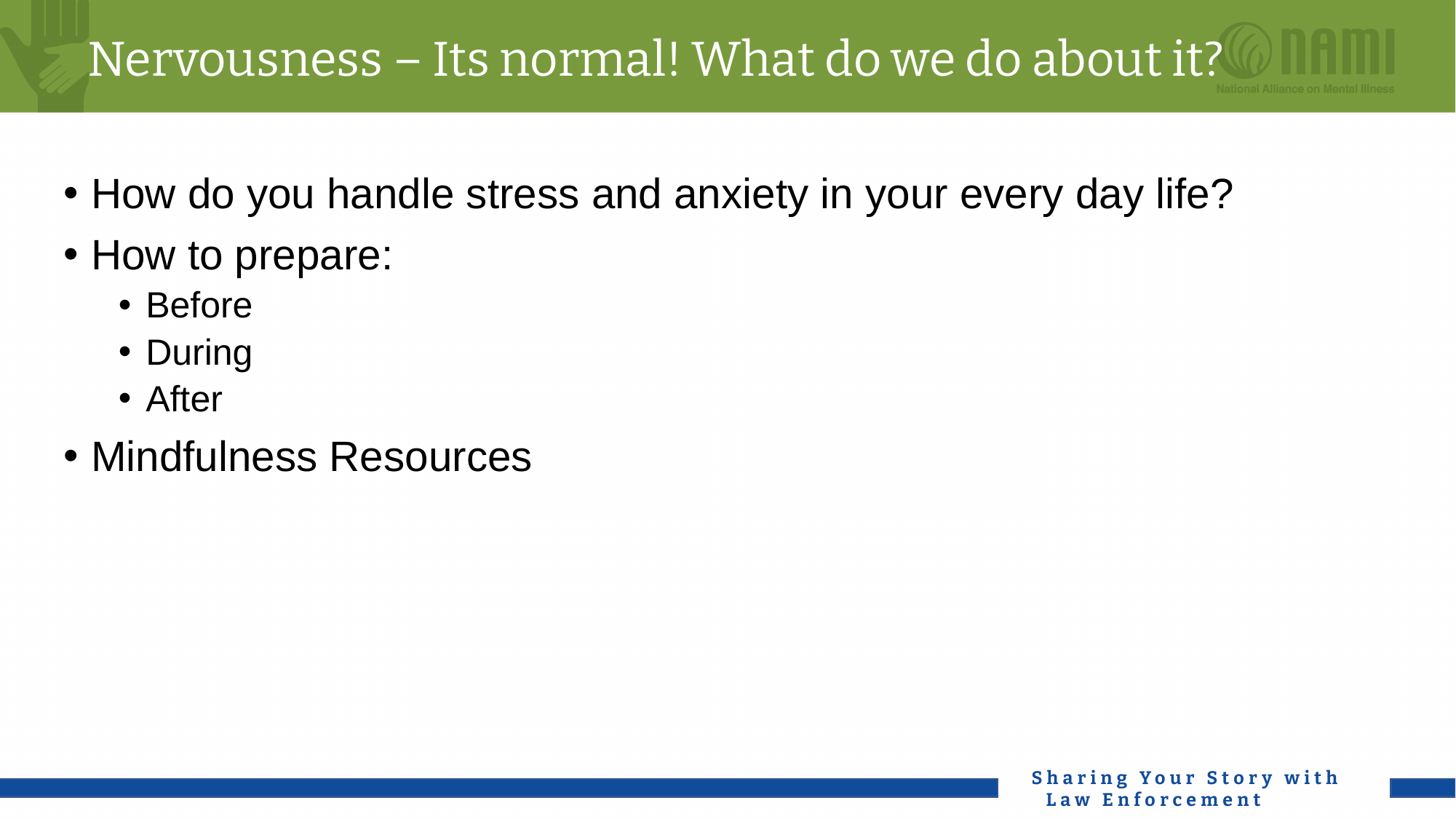

# Nervousness – Its normal! What do we do about it?
How do you handle stress and anxiety in your every day life?
How to prepare:
Before
During
After
Mindfulness Resources
Sharing Your Story with
Law Enforcement